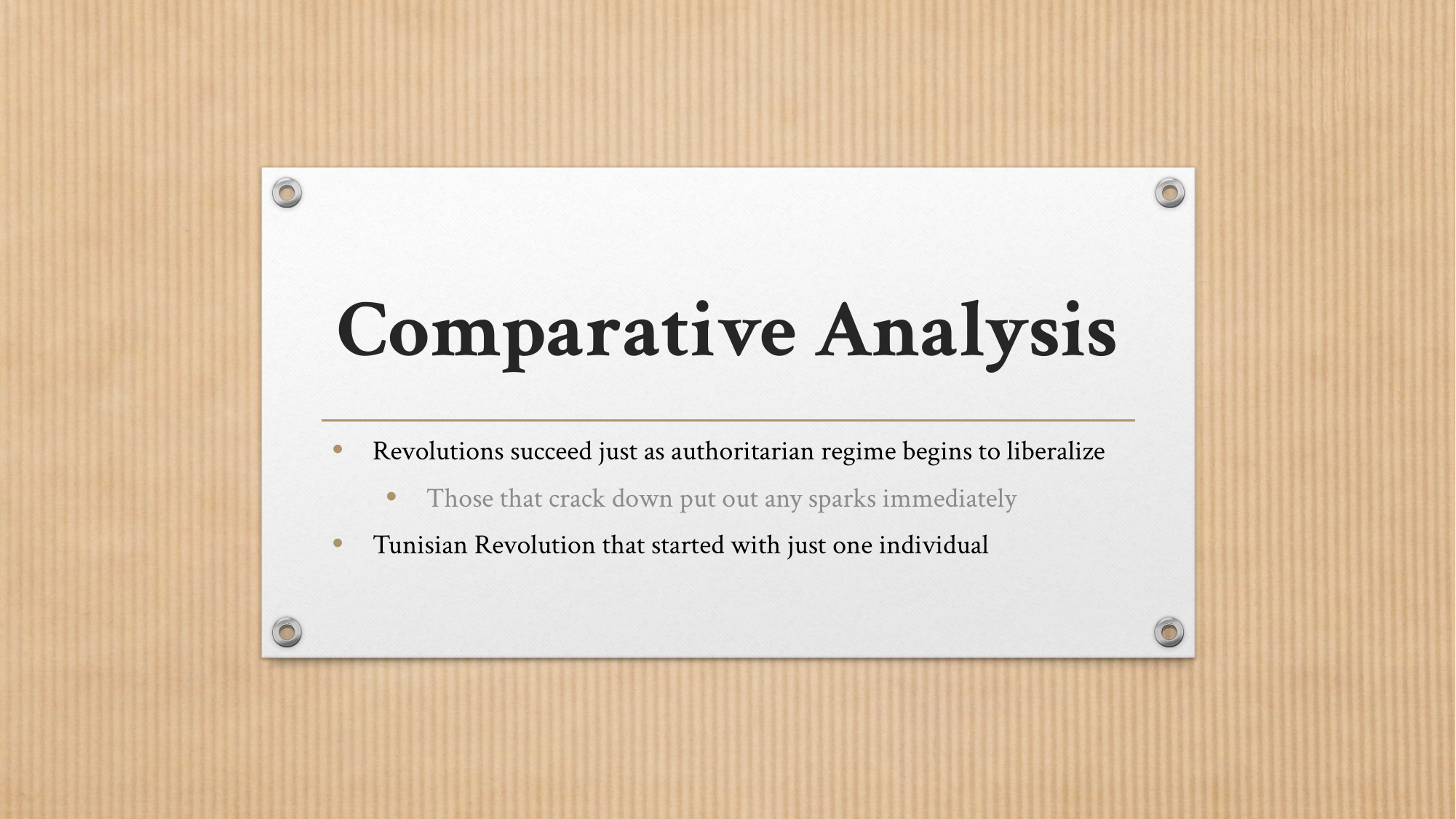

# Comparative Analysis
Revolutions succeed just as authoritarian regime begins to liberalize
Those that crack down put out any sparks immediately
Tunisian Revolution that started with just one individual